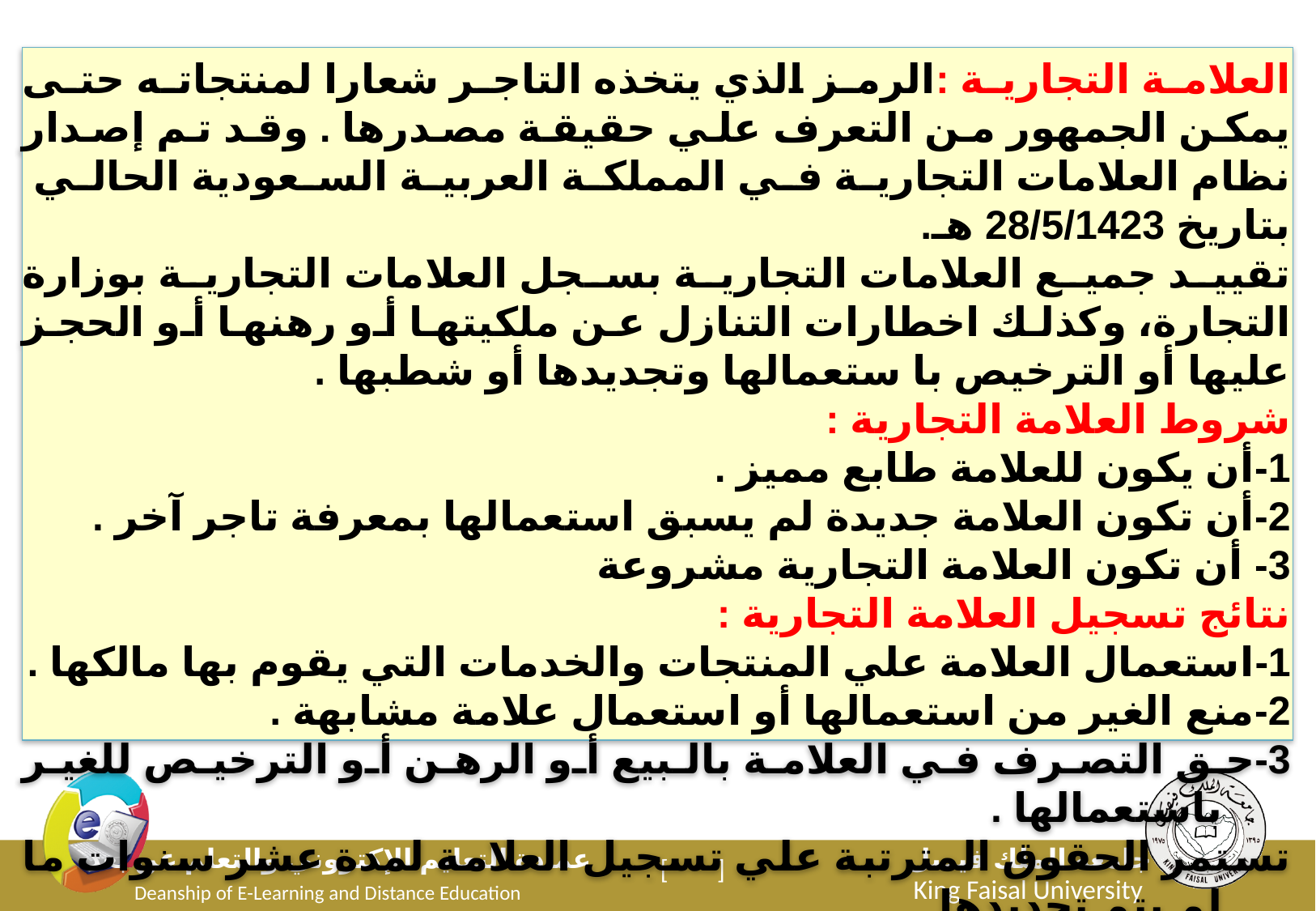

العلامة التجارية :الرمز الذي يتخذه التاجر شعارا لمنتجاته حتى يمكن الجمهور من التعرف علي حقيقة مصدرها . وقد تم إصدار نظام العلامات التجارية في المملكة العربية السعودية الحالي  بتاريخ 28/5/1423 هـ.
تقييد جميع العلامات التجارية بسجل العلامات التجارية بوزارة التجارة، وكذلك اخطارات التنازل عن ملكيتها أو رهنها أو الحجز عليها أو الترخيص با ستعمالها وتجديدها أو شطبها .
شروط العلامة التجارية :
1-أن يكون للعلامة طابع مميز .
2-أن تكون العلامة جديدة لم يسبق استعمالها بمعرفة تاجر آخر .
3- أن تكون العلامة التجارية مشروعة
نتائج تسجيل العلامة التجارية :
1-استعمال العلامة علي المنتجات والخدمات التي يقوم بها مالكها .
2-منع الغير من استعمالها أو استعمال علامة مشابهة .
3-حق التصرف في العلامة بالبيع أو الرهن أو الترخيص للغير باستعمالها .
تستمر الحقوق المترتبة علي تسجيل العلامة لمدة عشر سنوات ما لم يتم تجديدها